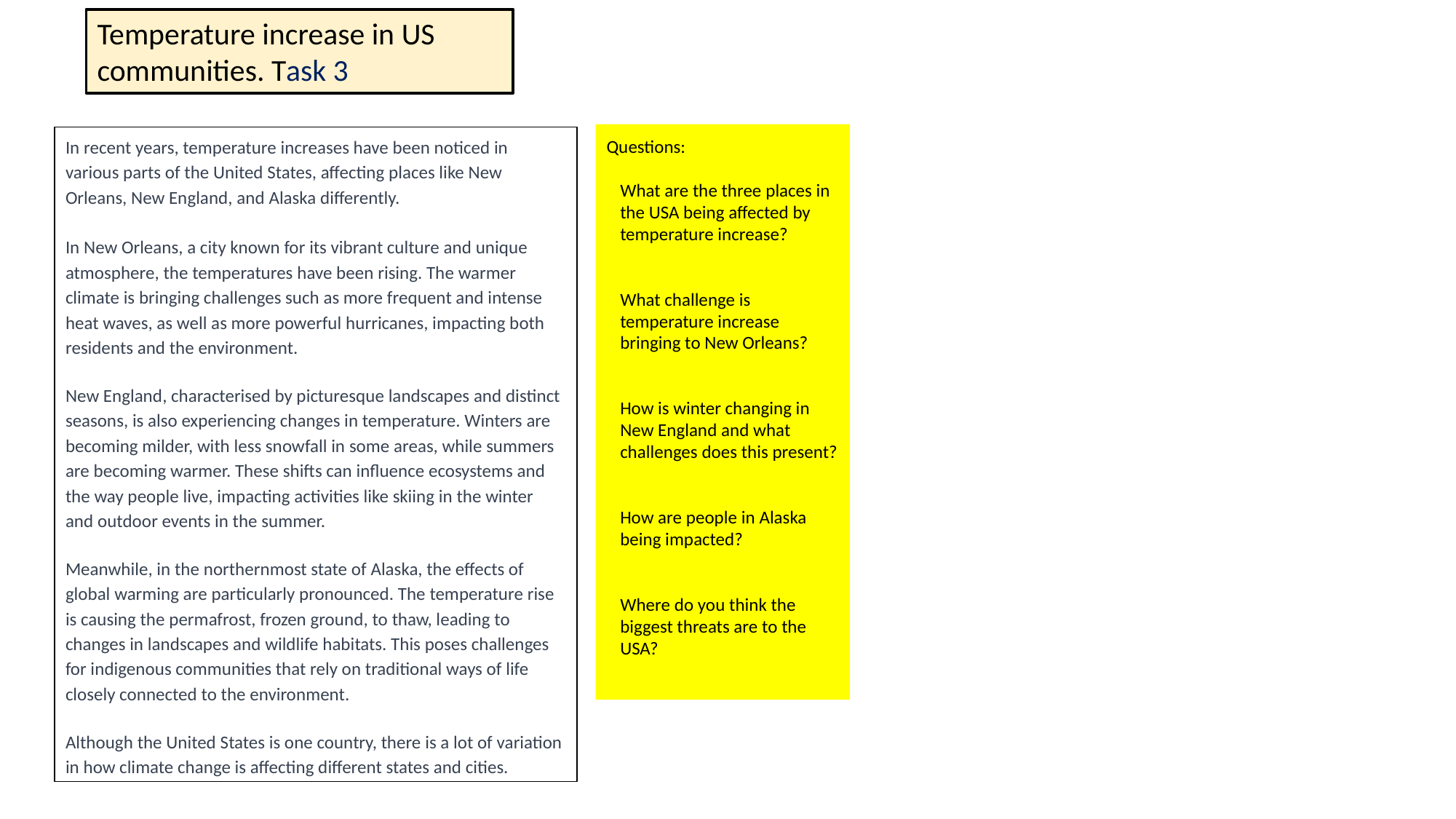

Temperature increase in US communities. Task 3
Questions:

What are the three places in the USA being affected by temperature increase?

What challenge is temperature increase bringing to New Orleans?

How is winter changing in New England and what challenges does this present?

How are people in Alaska being impacted?

Where do you think the biggest threats are to the USA?
In recent years, temperature increases have been noticed in various parts of the United States, affecting places like New Orleans, New England, and Alaska differently.

In New Orleans, a city known for its vibrant culture and unique atmosphere, the temperatures have been rising. The warmer climate is bringing challenges such as more frequent and intense heat waves, as well as more powerful hurricanes, impacting both residents and the environment.
New England, characterised by picturesque landscapes and distinct seasons, is also experiencing changes in temperature. Winters are becoming milder, with less snowfall in some areas, while summers are becoming warmer. These shifts can influence ecosystems and the way people live, impacting activities like skiing in the winter and outdoor events in the summer.
Meanwhile, in the northernmost state of Alaska, the effects of global warming are particularly pronounced. The temperature rise is causing the permafrost, frozen ground, to thaw, leading to changes in landscapes and wildlife habitats. This poses challenges for indigenous communities that rely on traditional ways of life closely connected to the environment.
Although the United States is one country, there is a lot of variation in how climate change is affecting different states and cities.